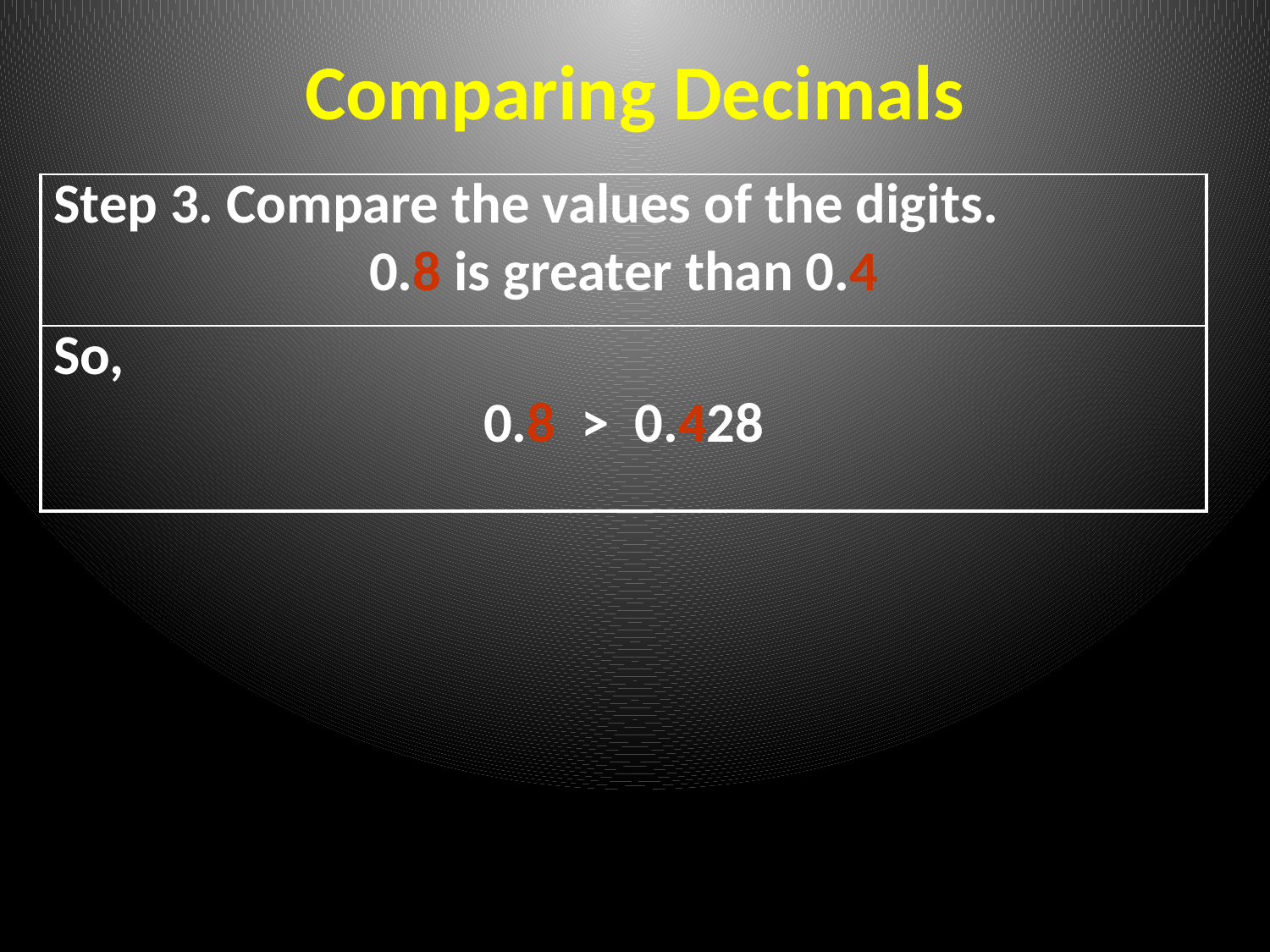

# Comparing Decimals
| Step 3. Compare the values of the digits. 0.8 is greater than 0.4 |
| --- |
| So, 0.8 > 0.428 |